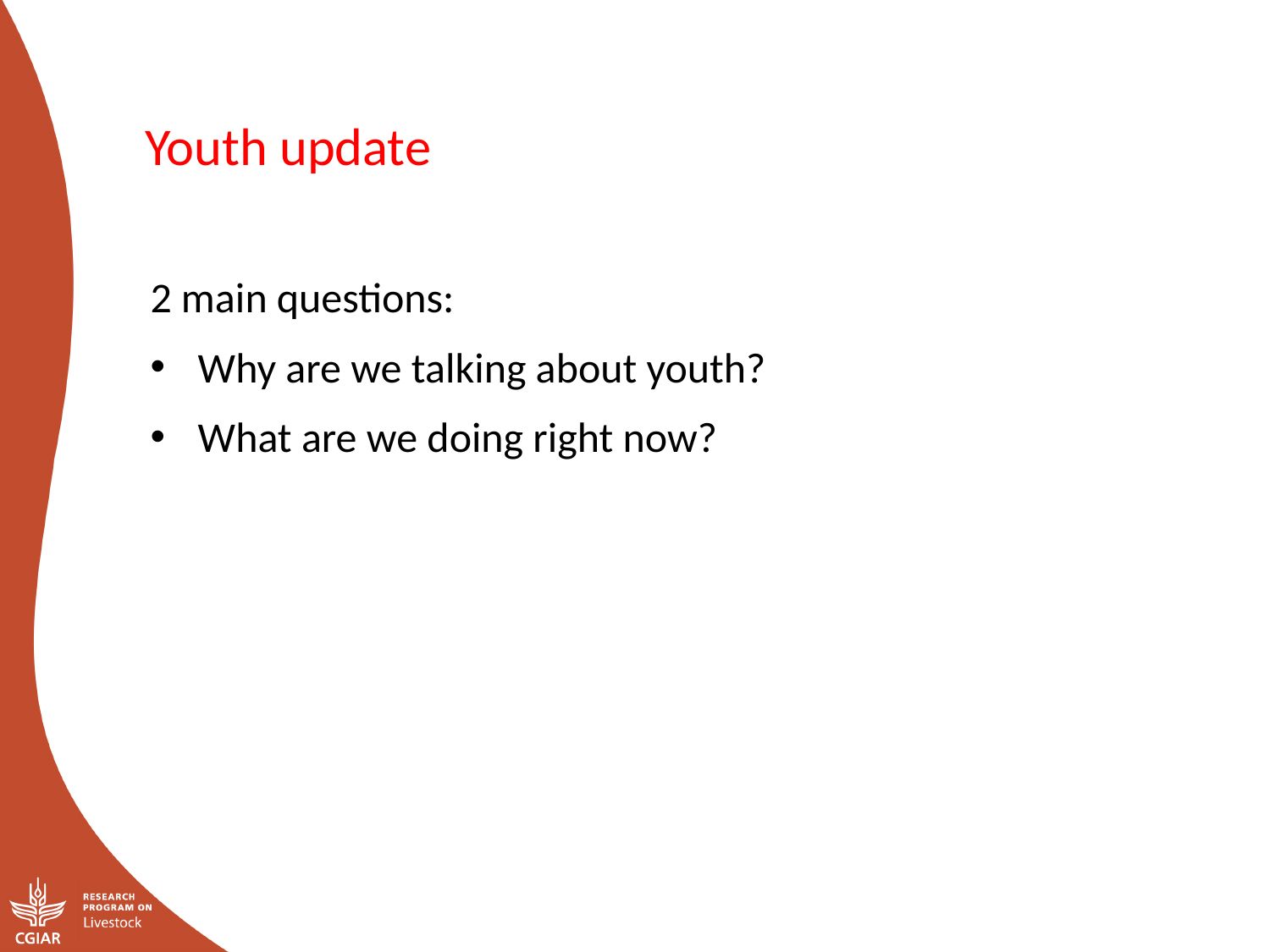

Youth update
2 main questions:
Why are we talking about youth?
What are we doing right now?